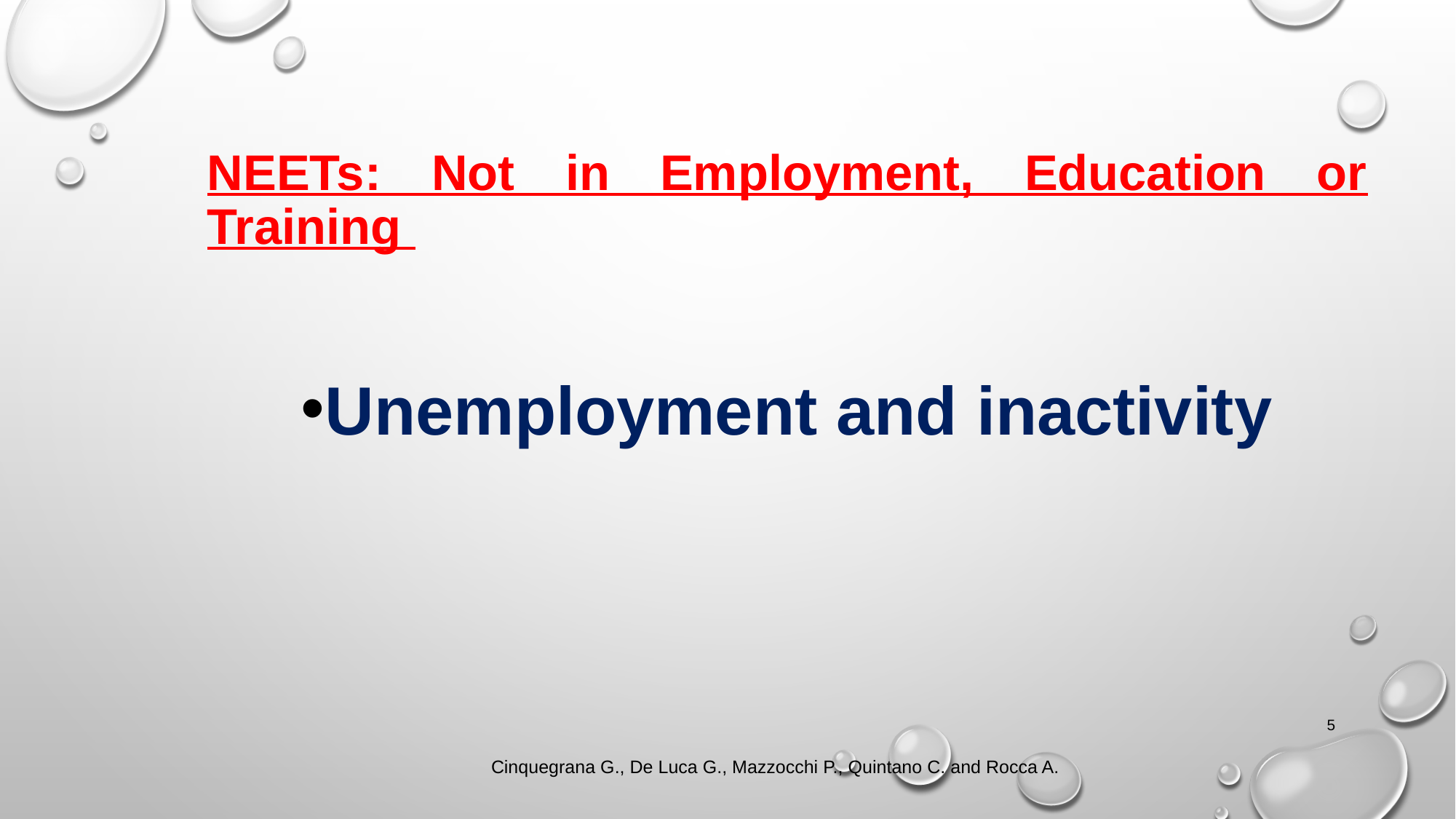

# NEETs: Not in Employment, Education or Training
Unemployment and inactivity
5
Cinquegrana G., De Luca G., Mazzocchi P., Quintano C. and Rocca A.